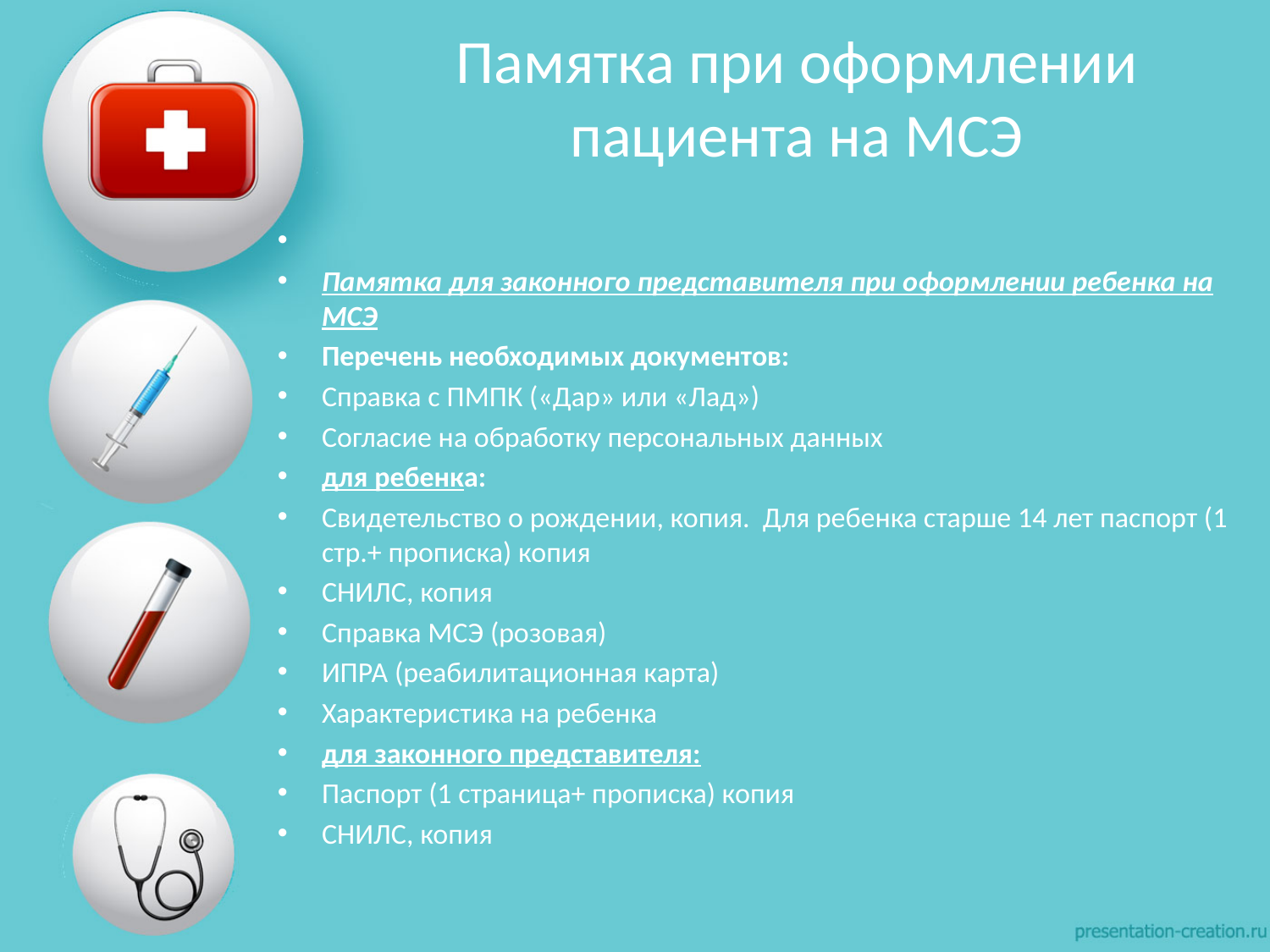

# Памятка при оформлении пациента на МСЭ

Памятка для законного представителя при оформлении ребенка на МСЭ
Перечень необходимых документов:
Справка с ПМПК («Дар» или «Лад»)
Согласие на обработку персональных данных
для ребенка:
Свидетельство о рождении, копия.  Для ребенка старше 14 лет паспорт (1 стр.+ прописка) копия
СНИЛС, копия
Справка МСЭ (розовая)
ИПРА (реабилитационная карта)
Характеристика на ребенка
для законного представителя:
Паспорт (1 страница+ прописка) копия
СНИЛС, копия